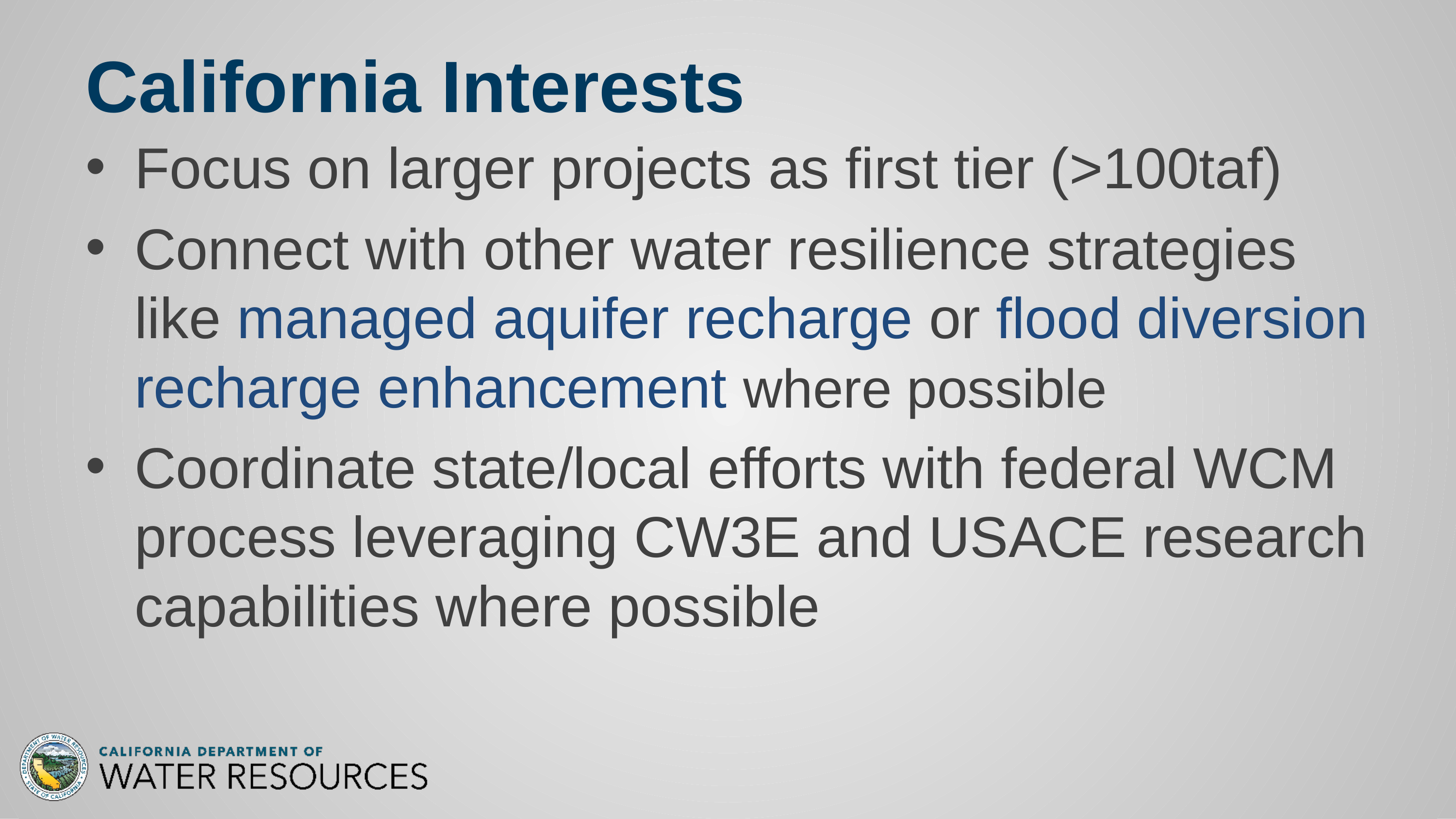

# California Interests
Focus on larger projects as first tier (>100taf)
Connect with other water resilience strategies like managed aquifer recharge or flood diversion recharge enhancement where possible
Coordinate state/local efforts with federal WCM process leveraging CW3E and USACE research capabilities where possible